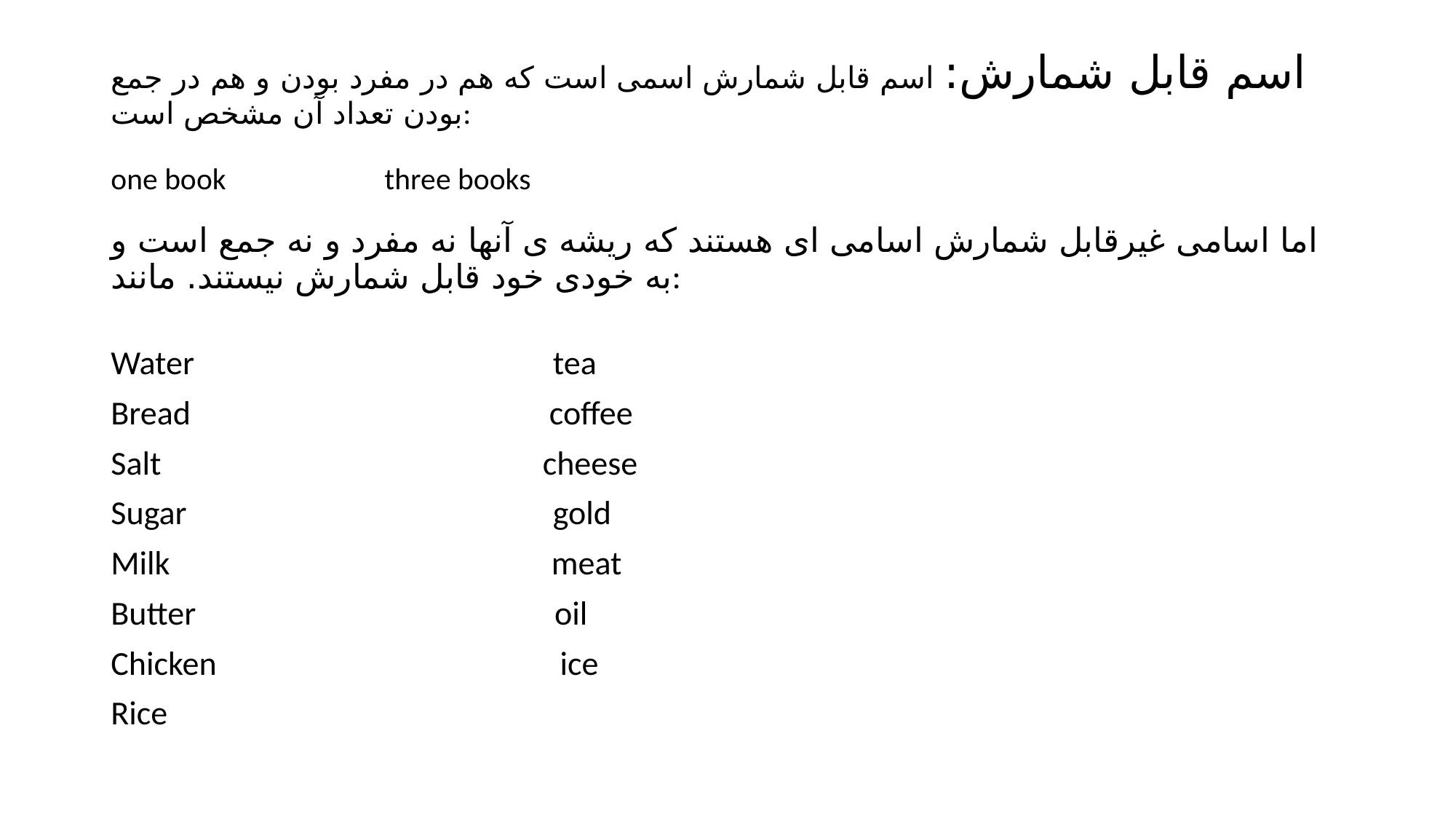

# اسم قابل شمارش: اسم قابل شمارش اسمی است که هم در مفرد بودن و هم در جمع بودن تعداد آن مشخص است: one book                       three books
اما اسامی غیرقابل شمارش اسامی ای هستند که ریشه ی آنها نه مفرد و نه جمع است و به خودی خود قابل شمارش نیستند. مانند:
Water                                               tea
Bread                                               coffee
Salt                                                  cheese
Sugar                                                gold
Milk                                                  meat
Butter                                               oil
Chicken                                             ice
Rice